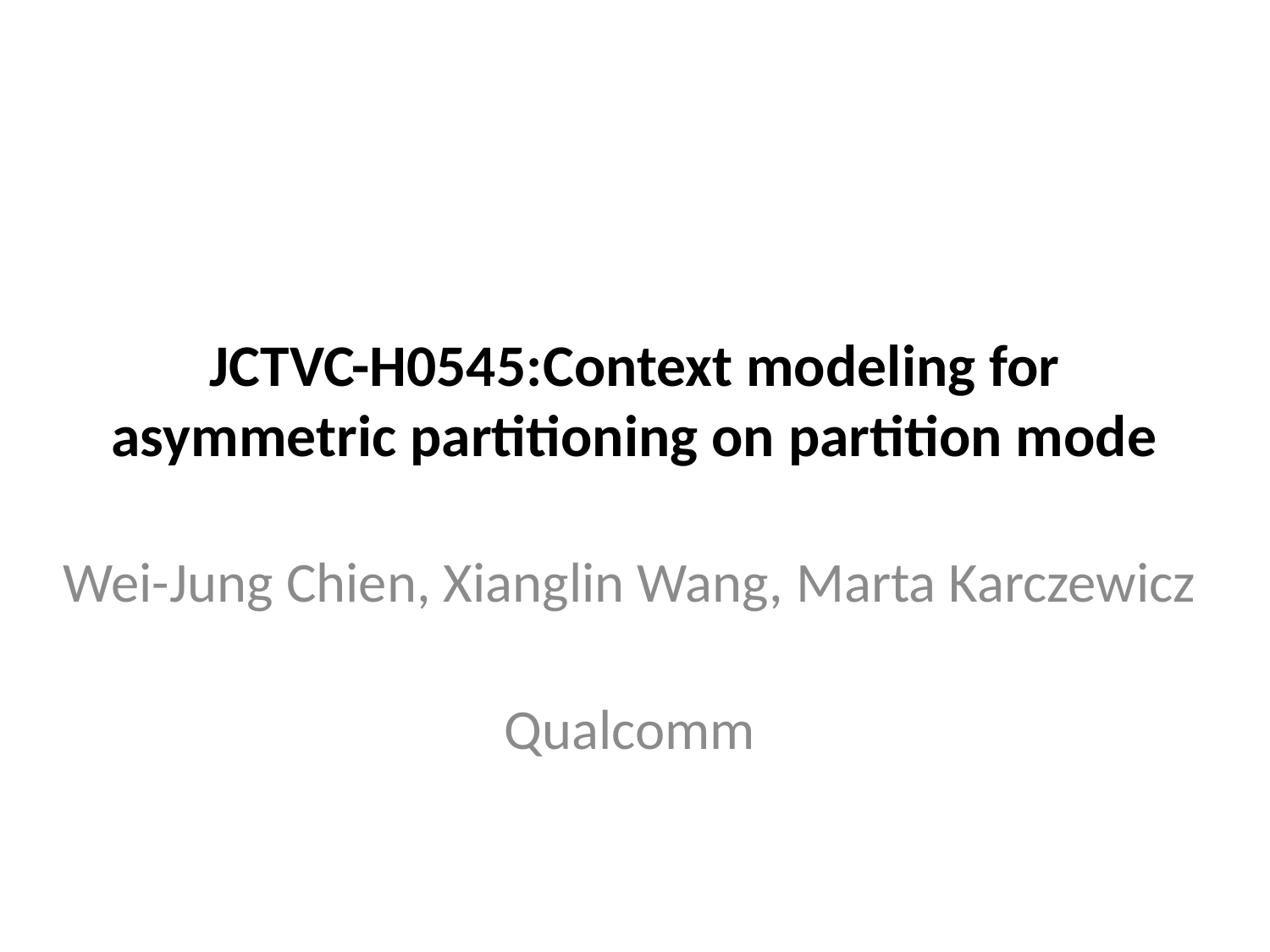

# JCTVC-H0545:Context modeling for asymmetric partitioning on partition mode
Wei-Jung Chien, Xianglin Wang, Marta Karczewicz
Qualcomm